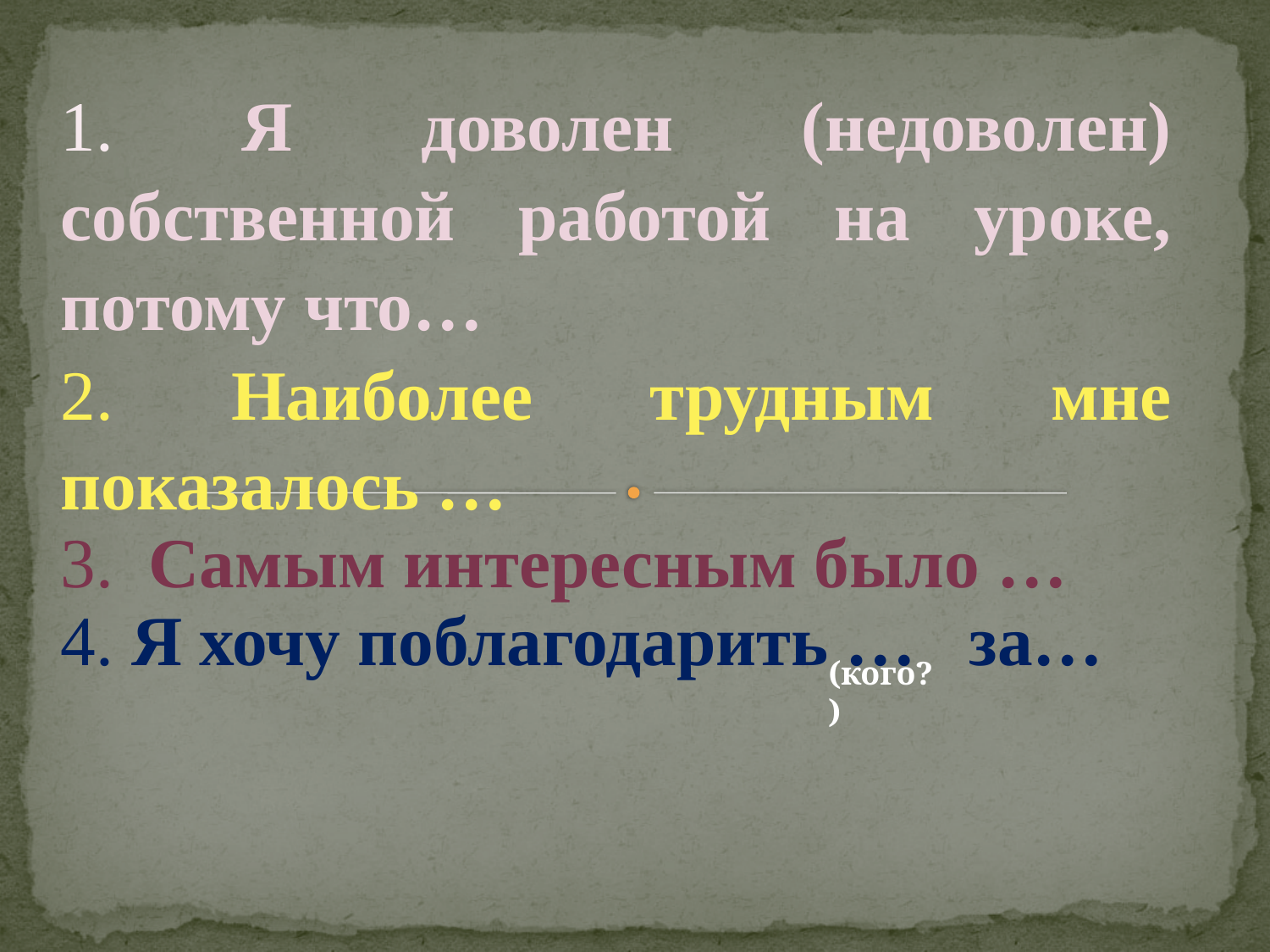

| 1. Я доволен (недоволен) собственной работой на уроке, потому что… 2. Наиболее трудным мне показалось … 3. Самым интересным было … 4. Я хочу поблагодарить … за… |
| --- |
(кого?)